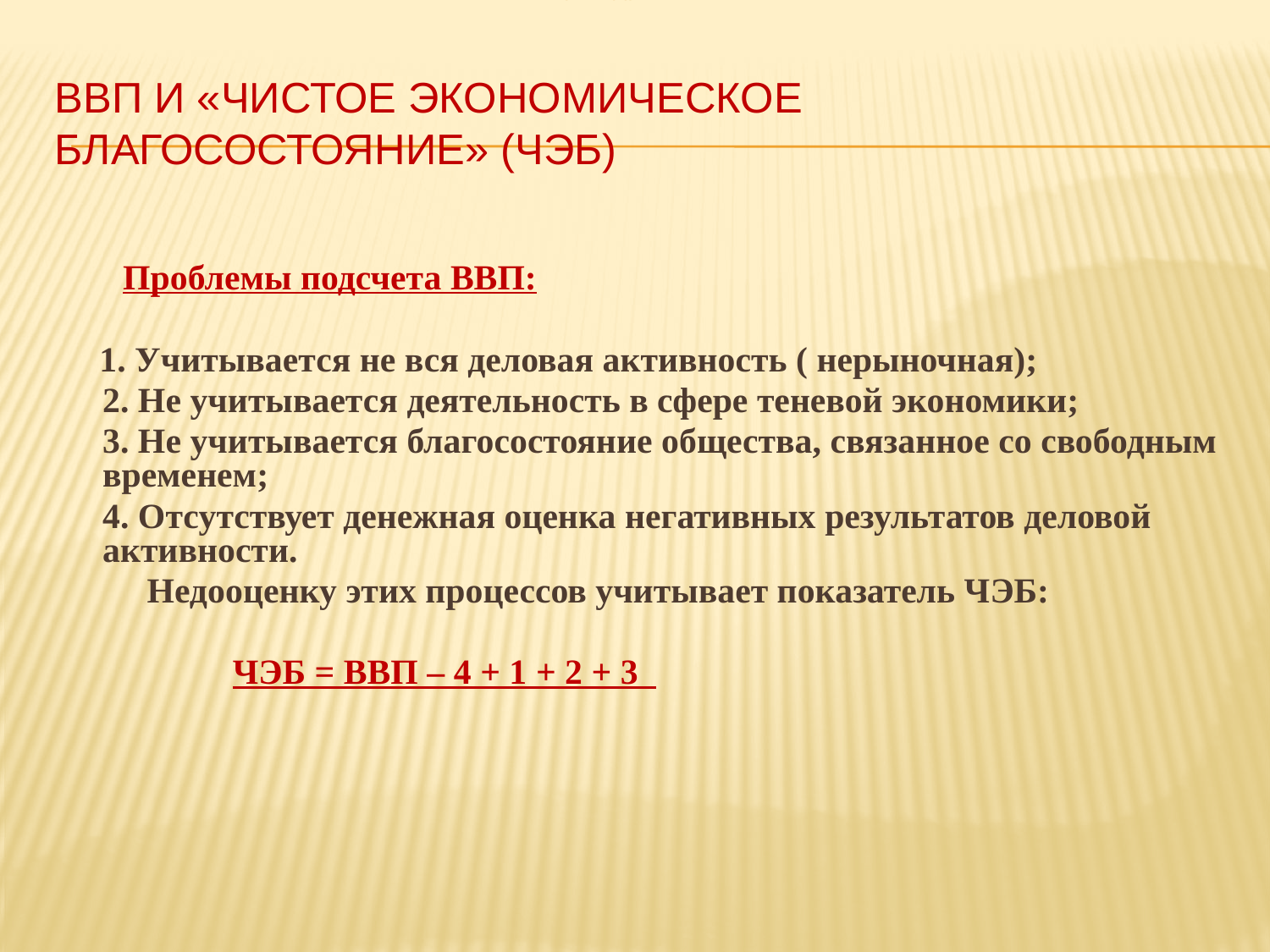

www.sliderpoint.org
# ВВП и «чистое экономическое  благосостояние» (ЧЭБ)

       Проблемы подсчета ВВП:

     1. Учитывается не вся деловая активность ( нерыночная);
	2. Не учитывается деятельность в сфере теневой экономики;
	3. Не учитывается благосостояние общества, связанное со свободным временем;
	4. Отсутствует денежная оценка негативных результатов деловой активности.
	     Недооценку этих процессов учитывает показатель ЧЭБ:

                    ЧЭБ = ВВП – 4 + 1 + 2 + 3